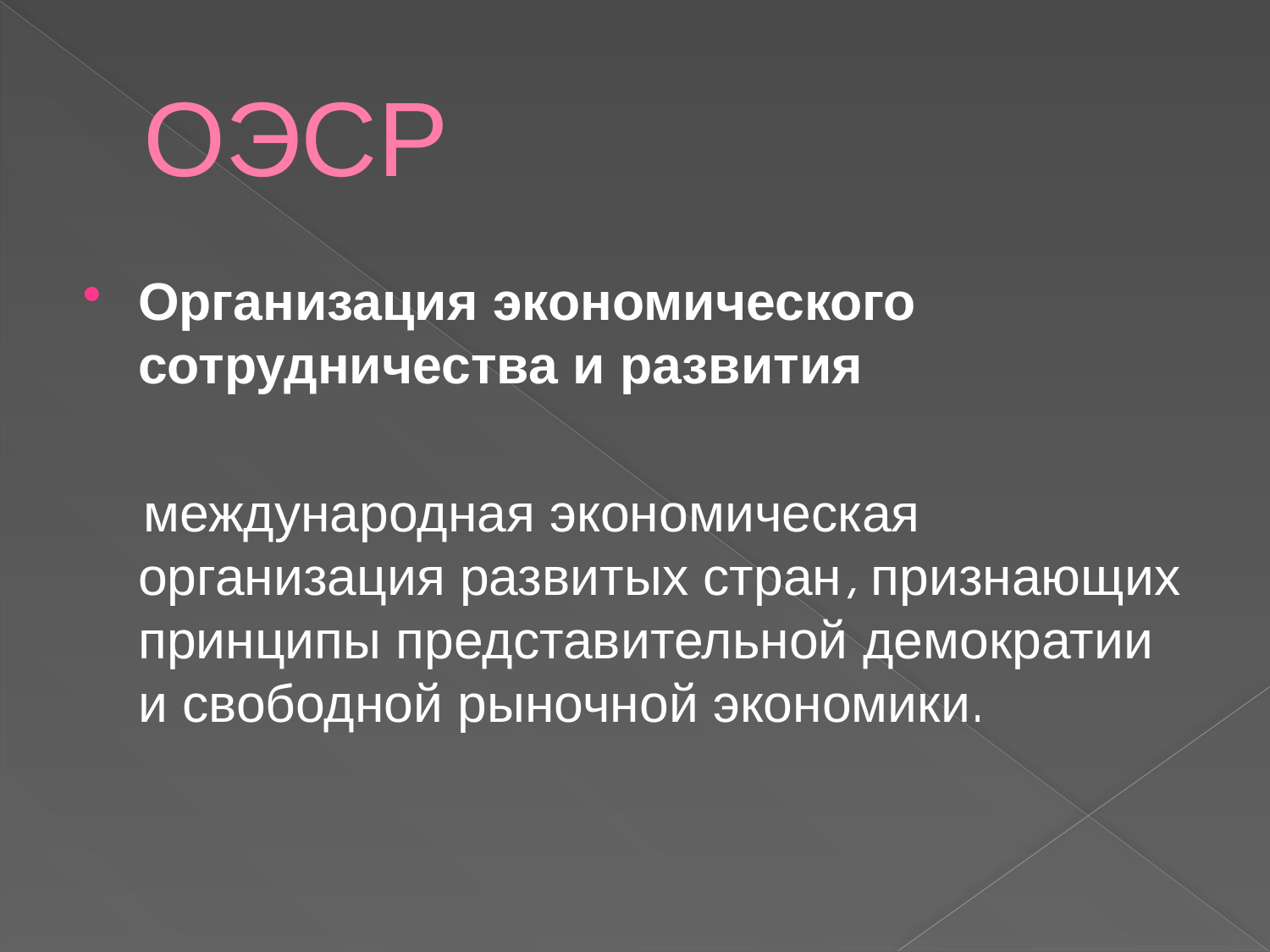

# ОЭСР
Организация экономического сотрудничества и развития

    международная экономическая организация развитых стран, признающих принципы представительной демократии и свободной рыночной экономики.